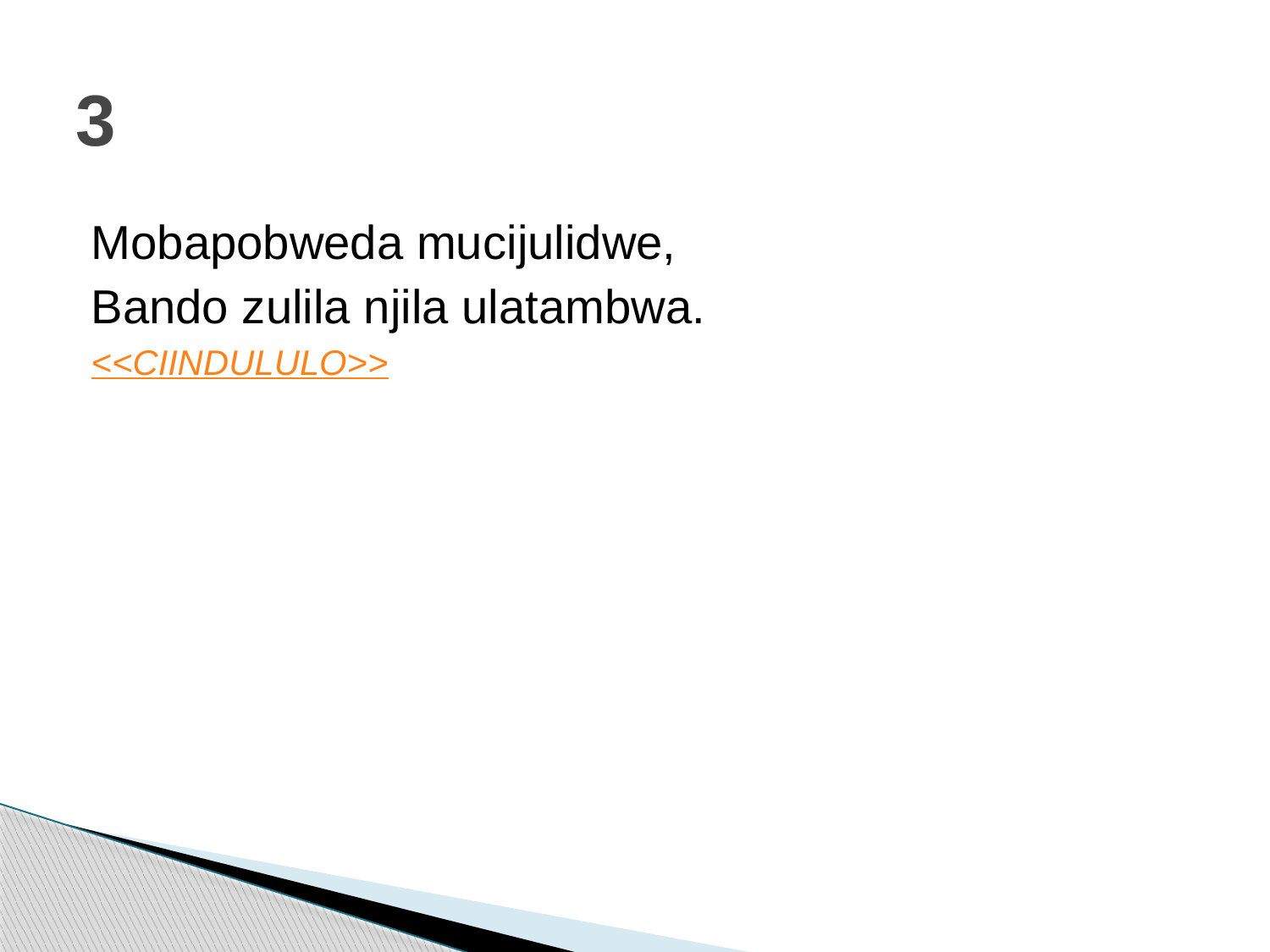

# 3
Mobapobweda mucijulidwe,
Bando zulila njila ulatambwa.
<<CIINDULULO>>